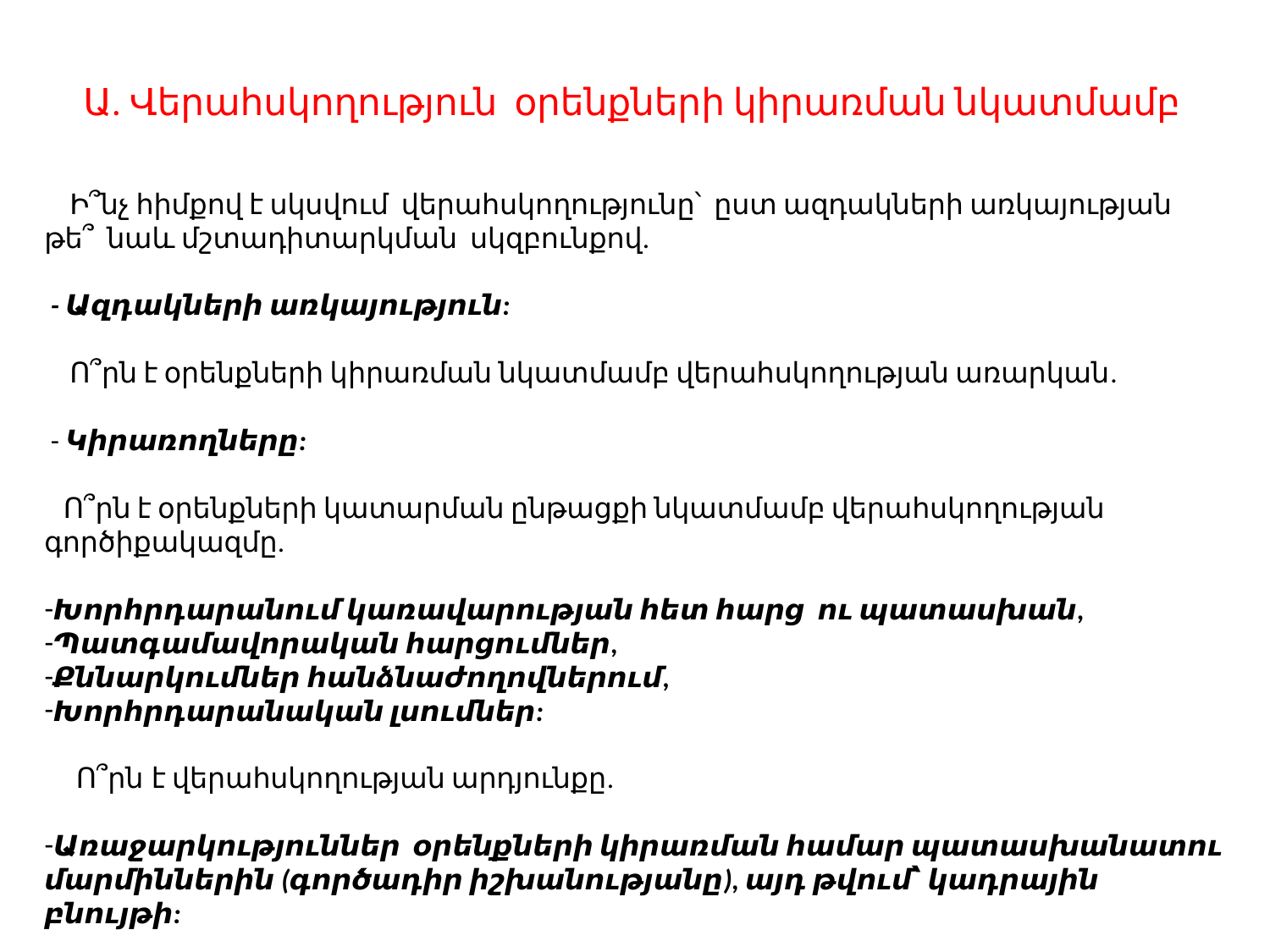

# Ա. Վերահսկողություն  օրենքների կիրառման նկատմամբ
    Ի՞նչ հիմքով է սկսվում  վերահսկողությունը՝  ըստ ազդակների առկայության թե՞  նաև մշտադիտարկման  սկզբունքով.

 - Ազդակների առկայություն:

    Ո՞րն է օրենքների կիրառման նկատմամբ վերահսկողության առարկան.

 - Կիրառողները:
   Ո՞րն է օրենքների կատարման ընթացքի նկատմամբ վերահսկողության գործիքակազմը.

Խորհրդարանում կառավարության հետ հարց  ու պատասխան,
Պատգամավորական հարցումներ,
Քննարկումներ հանձնաժողովներում,
Խորհրդարանական լսումներ:

     Ո՞րն է վերահսկողության արդյունքը.

Առաջարկություններ  օրենքների կիրառման համար պատասխանատու մարմիններին (գործադիր իշխանությանը), այդ թվում՝ կադրային բնույթի: